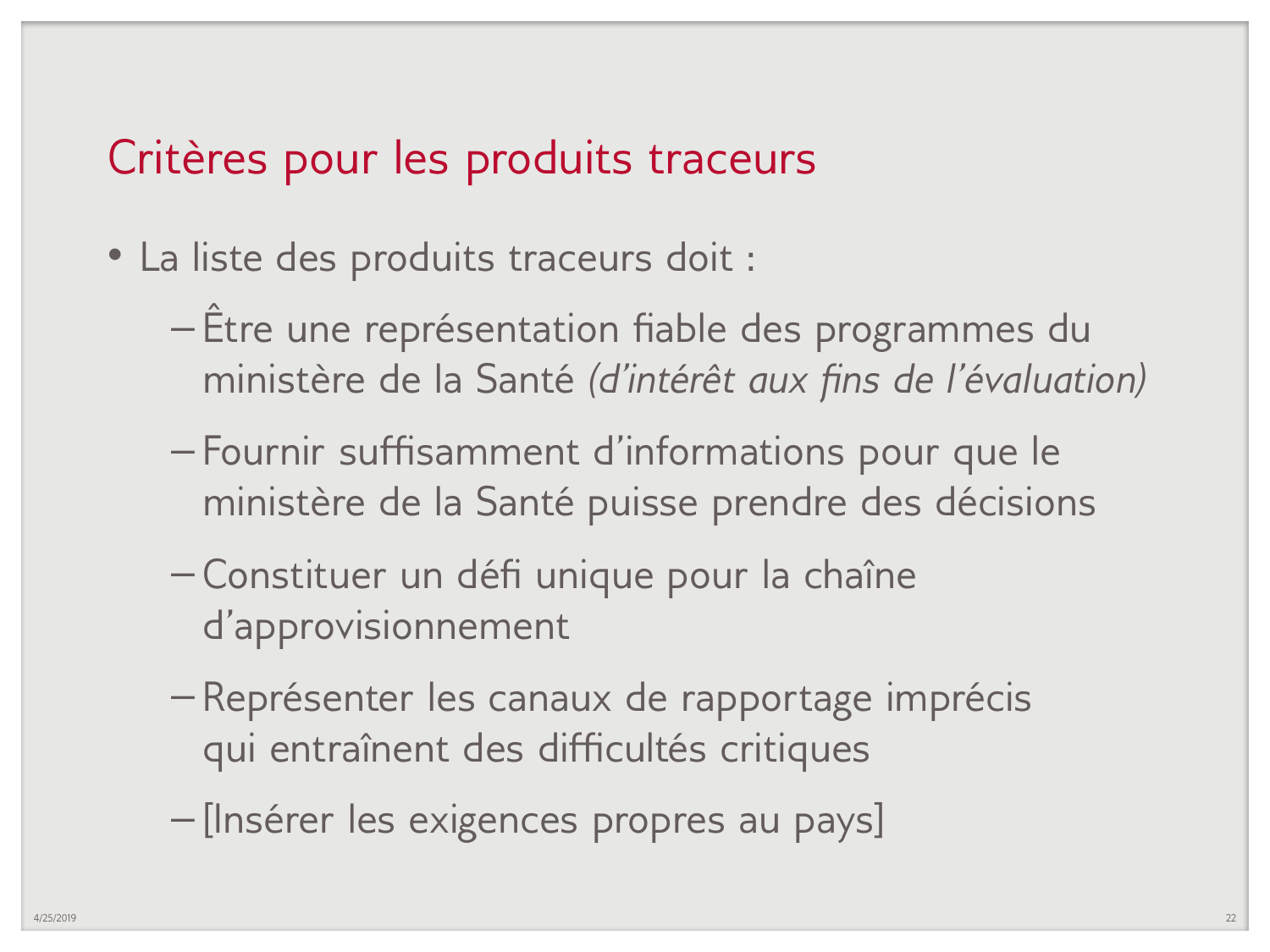

# Critères pour les produits traceurs
La liste des produits traceurs doit :
Être une représentation fiable des programmes du ministère de la Santé (d’intérêt aux fins de l’évaluation)
Fournir suffisamment d’informations pour que le ministère de la Santé puisse prendre des décisions
Constituer un défi unique pour la chaîne d’approvisionnement
Représenter les canaux de rapportage imprécis
qui entraînent des difficultés critiques
[Insérer les exigences propres au pays]

4/25/2019
22